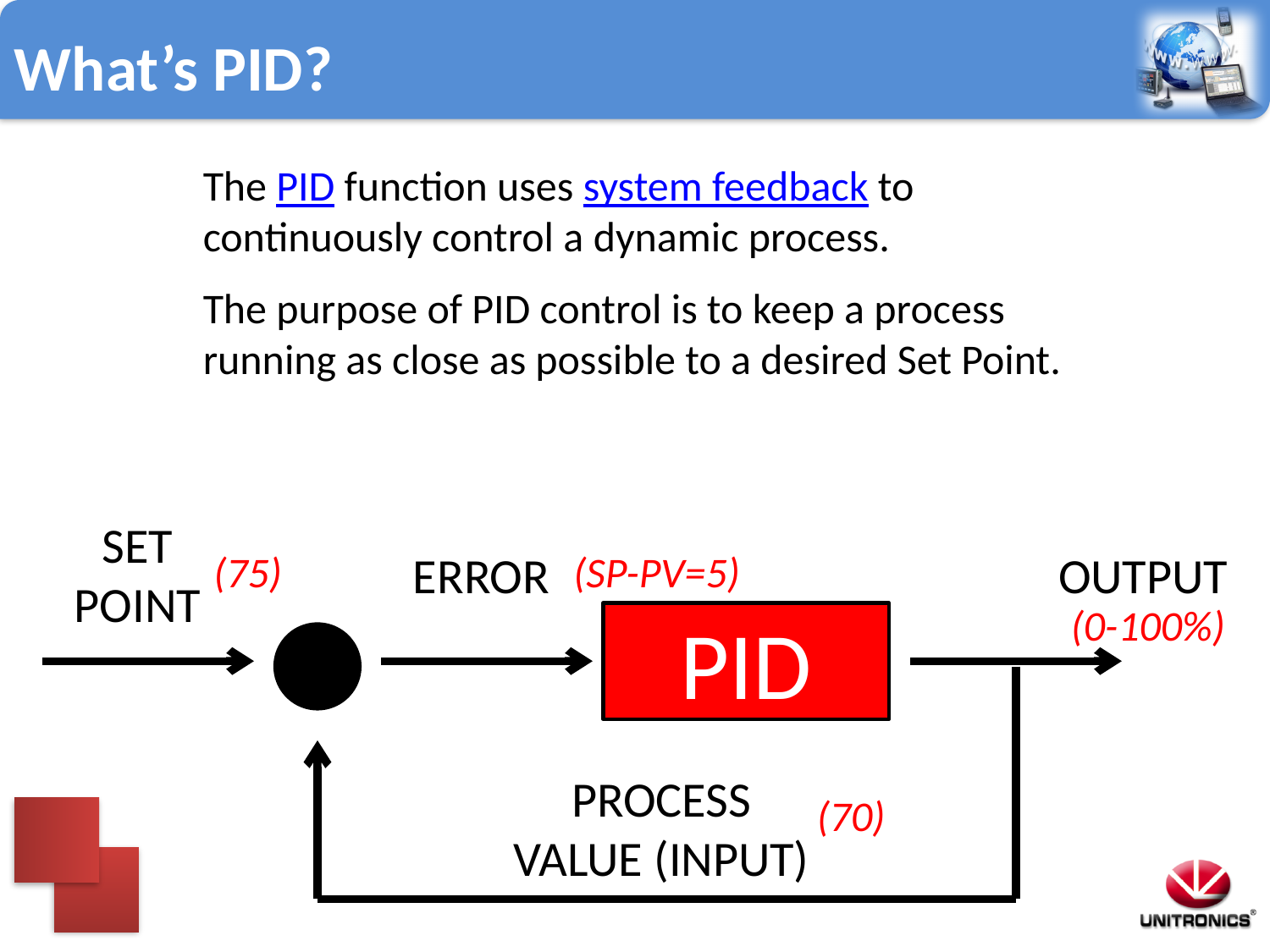

What’s PID?
The PID function uses system feedback to continuously control a dynamic process.
The purpose of PID control is to keep a process running as close as possible to a desired Set Point.
SET POINT
ERROR
OUTPUT
PID

PROCESS VALUE (INPUT)
(75)
(SP-PV=5)
(0-100%)
(70)